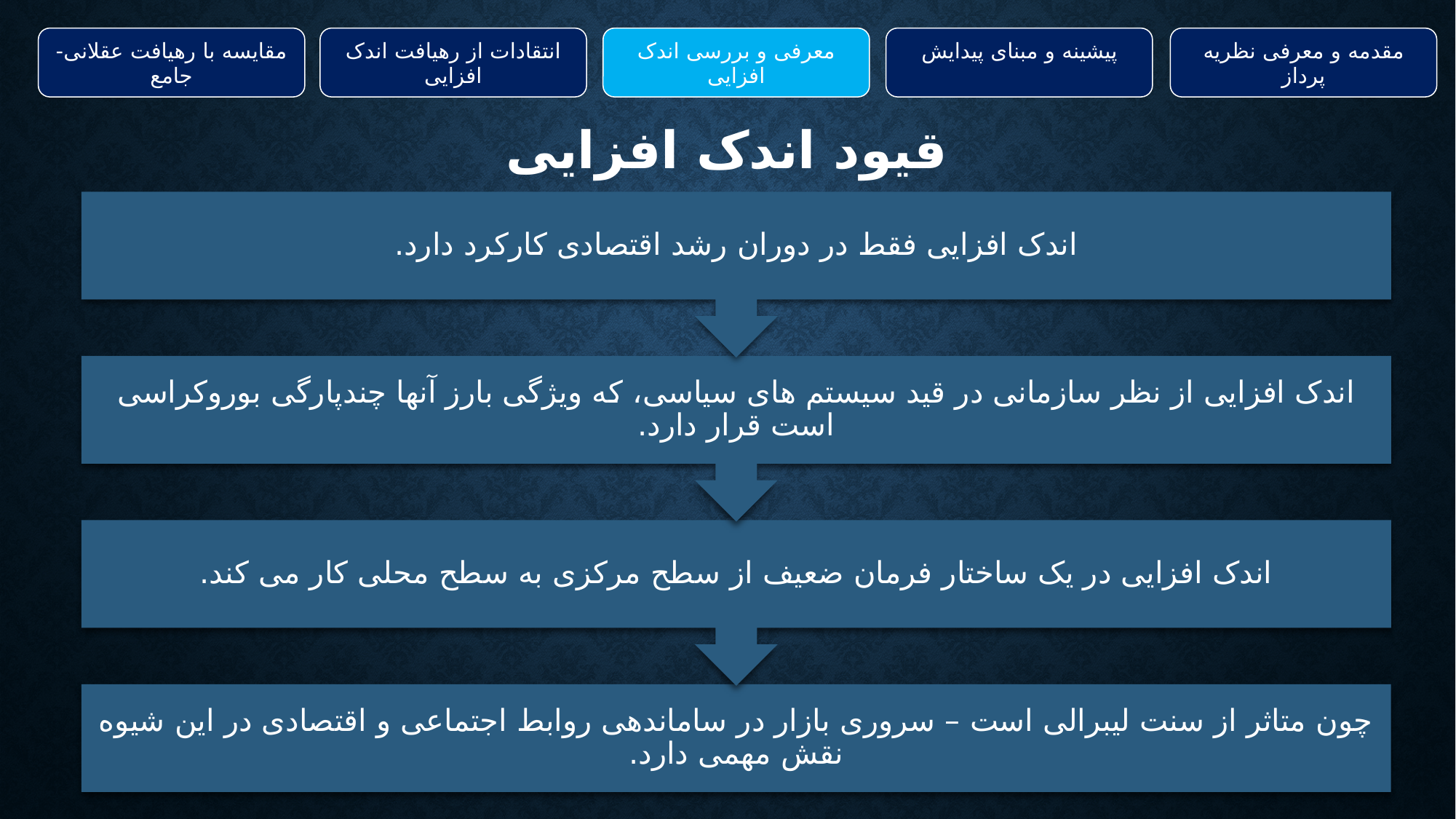

مقایسه با رهیافت عقلانی-جامع
انتقادات از رهیافت اندک افزایی
معرفی و بررسی اندک افزایی
پیشینه و مبنای پیدایش
مقدمه و معرفی نظریه پرداز
# قیود اندک افزایی
چون متاثر از سنت لیبرالی است – سروری بازار در ساماندهی روابط اجتماعی و اقتصادی در این شیوه نقش مهمی دارد.
اندک افزایی در یک ساختار فرمان ضعیف از سطح مرکزی به سطح محلی کار می کند.
اندک افزایی از نظر سازمانی در قید سیستم های سیاسی، که ویژگی بارز آنها چندپارگی بوروکراسی است قرار دارد.
اندک افزایی فقط در دوران رشد اقتصادی کارکرد دارد.